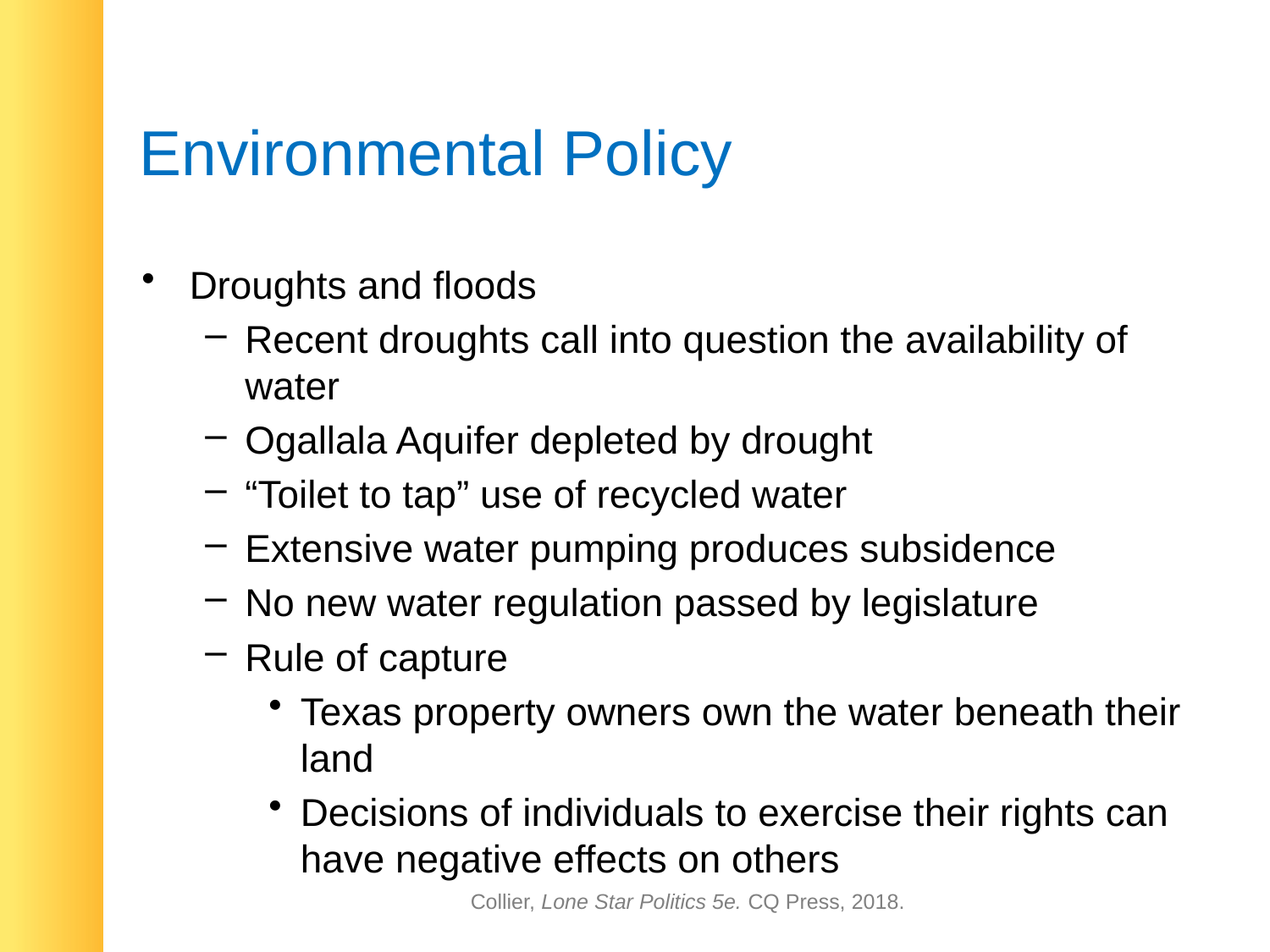

# Environmental Policy
Droughts and floods
Recent droughts call into question the availability of water
Ogallala Aquifer depleted by drought
“Toilet to tap” use of recycled water
Extensive water pumping produces subsidence
No new water regulation passed by legislature
Rule of capture
Texas property owners own the water beneath their land
Decisions of individuals to exercise their rights can have negative effects on others
Collier, Lone Star Politics 5e. CQ Press, 2018.